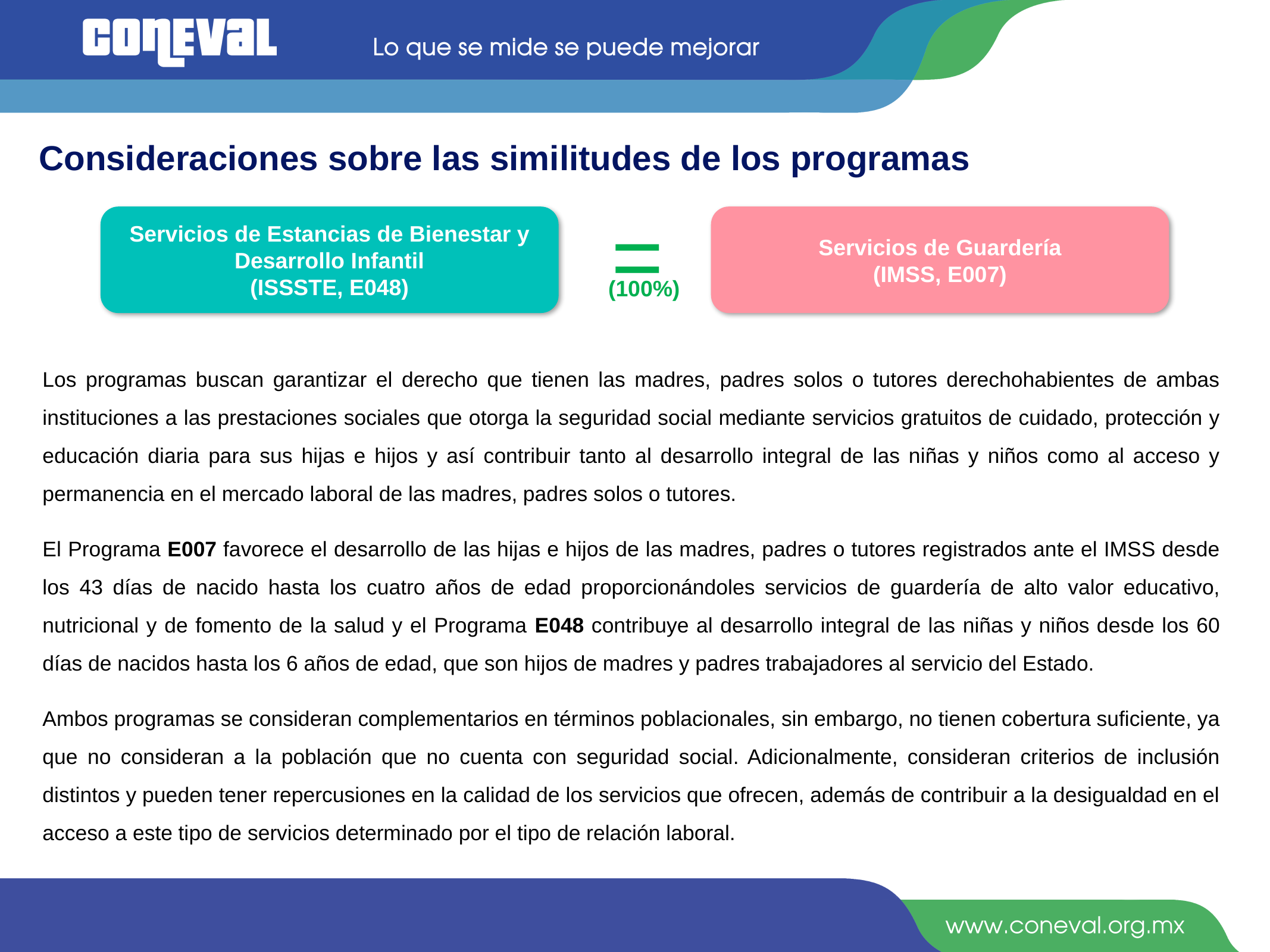

Consideraciones sobre las similitudes de los programas

=
Servicios de Estancias de Bienestar y Desarrollo Infantil
(ISSSTE, E048)
Servicios de Guardería
(IMSS, E007)
(100%)
Los programas buscan garantizar el derecho que tienen las madres, padres solos o tutores derechohabientes de ambas instituciones a las prestaciones sociales que otorga la seguridad social mediante servicios gratuitos de cuidado, protección y educación diaria para sus hijas e hijos y así contribuir tanto al desarrollo integral de las niñas y niños como al acceso y permanencia en el mercado laboral de las madres, padres solos o tutores.

El Programa E007 favorece el desarrollo de las hijas e hijos de las madres, padres o tutores registrados ante el IMSS desde los 43 días de nacido hasta los cuatro años de edad proporcionándoles servicios de guardería de alto valor educativo, nutricional y de fomento de la salud y el Programa E048 contribuye al desarrollo integral de las niñas y niños desde los 60 días de nacidos hasta los 6 años de edad, que son hijos de madres y padres trabajadores al servicio del Estado.

Ambos programas se consideran complementarios en términos poblacionales, sin embargo, no tienen cobertura suficiente, ya que no consideran a la población que no cuenta con seguridad social. Adicionalmente, consideran criterios de inclusión distintos y pueden tener repercusiones en la calidad de los servicios que ofrecen, además de contribuir a la desigualdad en el acceso a este tipo de servicios determinado por el tipo de relación laboral.